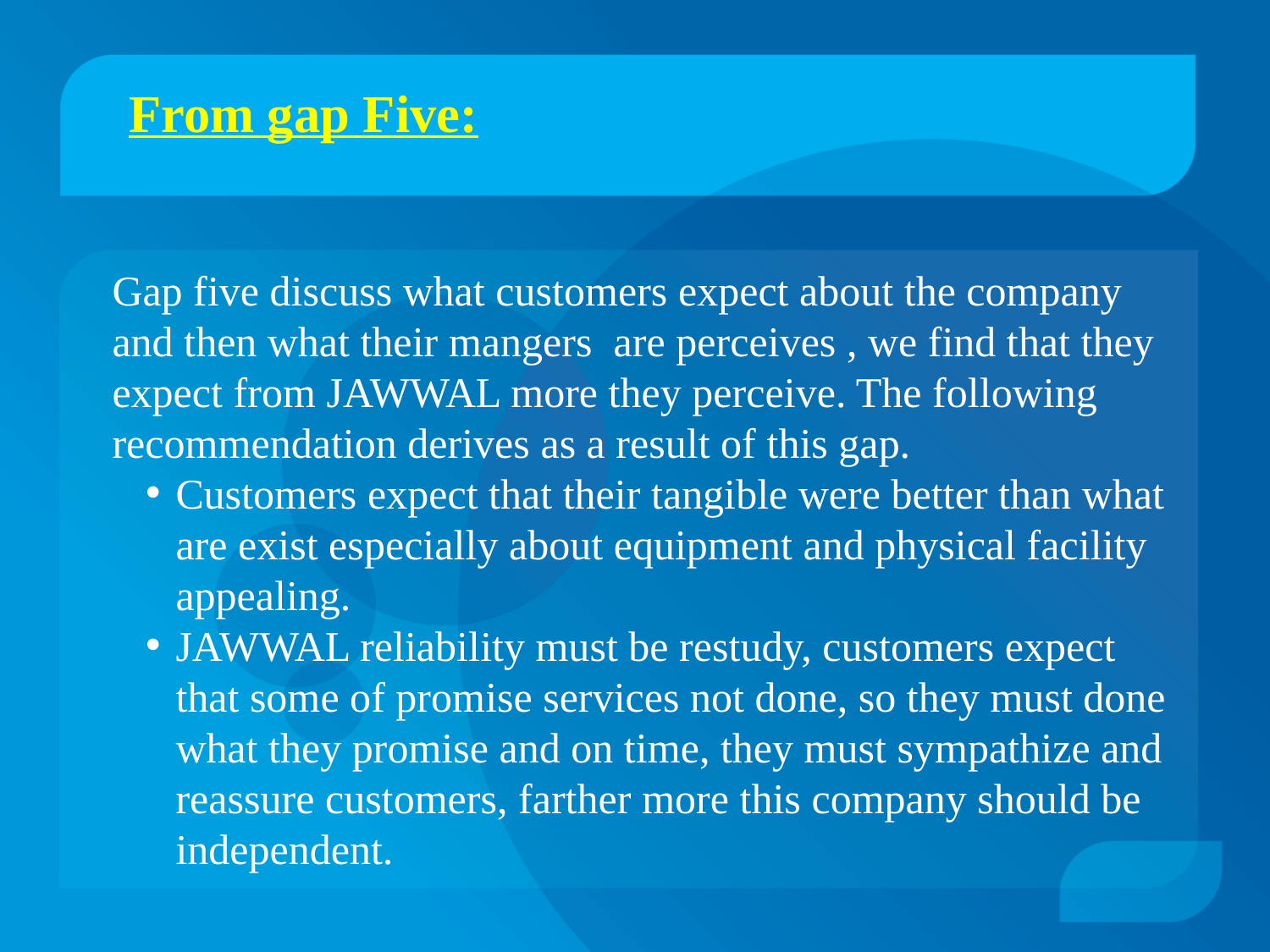

From gap Five:
Gap five discuss what customers expect about the company and then what their mangers  are perceives , we find that they expect from JAWWAL more they perceive. The following recommendation derives as a result of this gap.
Customers expect that their tangible were better than what are exist especially about equipment and physical facility appealing.
JAWWAL reliability must be restudy, customers expect that some of promise services not done, so they must done what they promise and on time, they must sympathize and reassure customers, farther more this company should be independent.